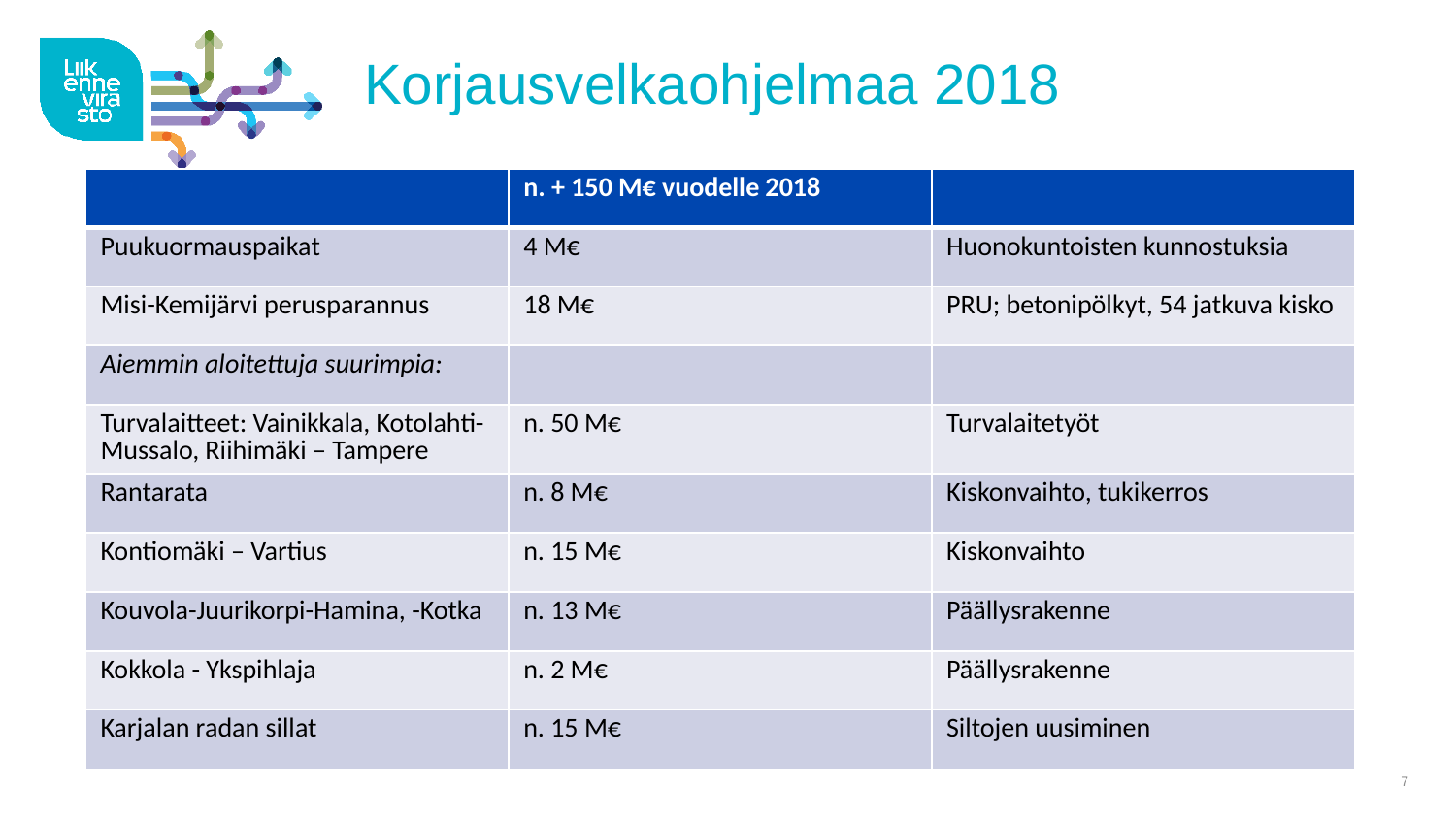

# Korjausvelkaohjelmaa 2018
|  | n. + 150 M€ vuodelle 2018 |  |
| --- | --- | --- |
| Puukuormauspaikat | 4 M€ | Huonokuntoisten kunnostuksia |
| Misi-Kemijärvi perusparannus | 18 M€ | PRU; betonipölkyt, 54 jatkuva kisko |
| Aiemmin aloitettuja suurimpia: |  |  |
| Turvalaitteet: Vainikkala, Kotolahti-Mussalo, Riihimäki – Tampere | n. 50 M€ | Turvalaitetyöt |
| Rantarata | n. 8 M€ | Kiskonvaihto, tukikerros |
| Kontiomäki – Vartius | n. 15 M€ | Kiskonvaihto |
| Kouvola-Juurikorpi-Hamina, -Kotka | n. 13 M€ | Päällysrakenne |
| Kokkola - Ykspihlaja | n. 2 M€ | Päällysrakenne |
| Karjalan radan sillat | n. 15 M€ | Siltojen uusiminen |
7